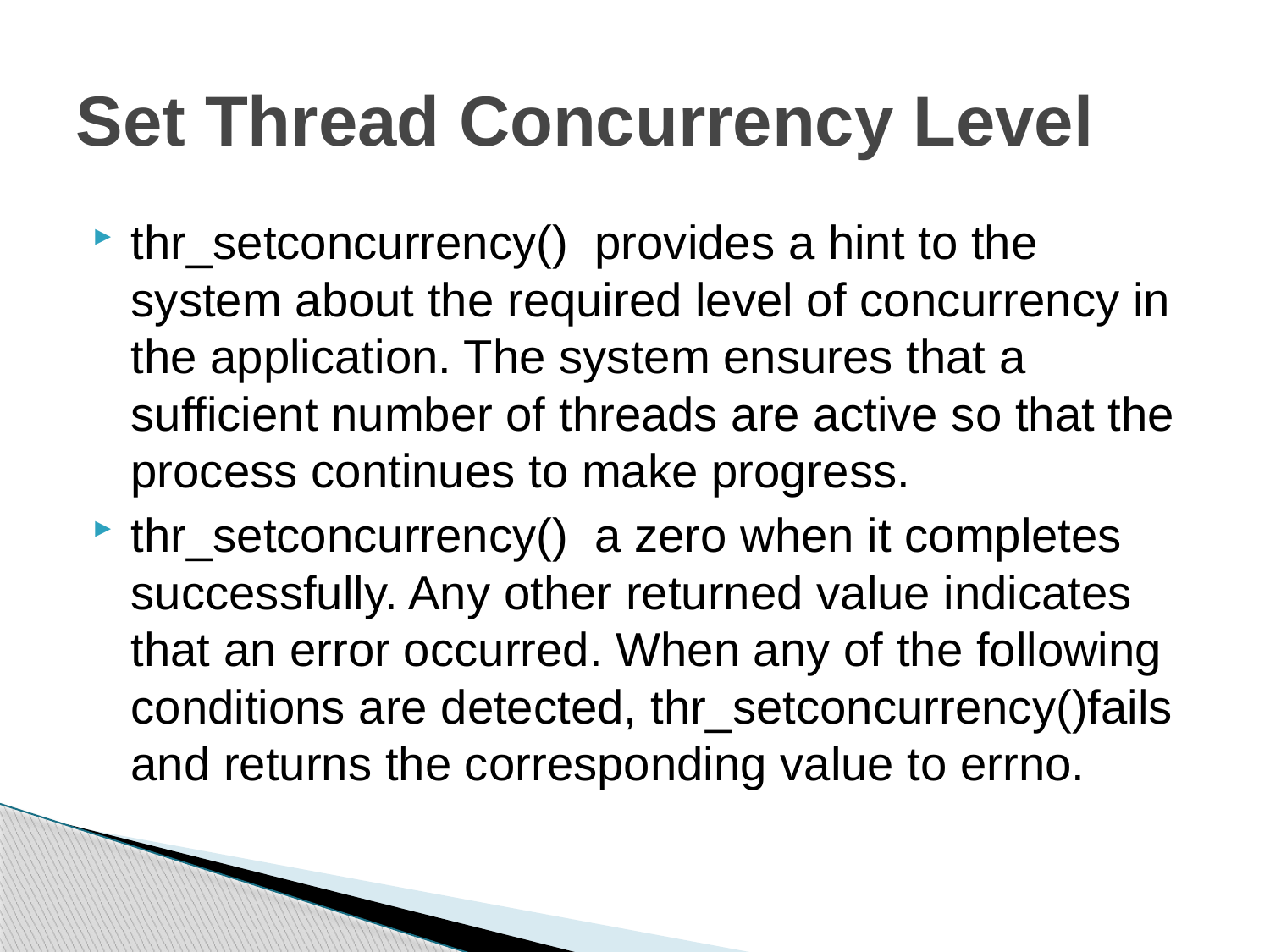

# Set Thread Concurrency Level
thr_setconcurrency()  provides a hint to the system about the required level of concurrency in the application. The system ensures that a sufficient number of threads are active so that the process continues to make progress.
thr_setconcurrency()  a zero when it completes successfully. Any other returned value indicates that an error occurred. When any of the following conditions are detected, thr_setconcurrency()fails and returns the corresponding value to errno.